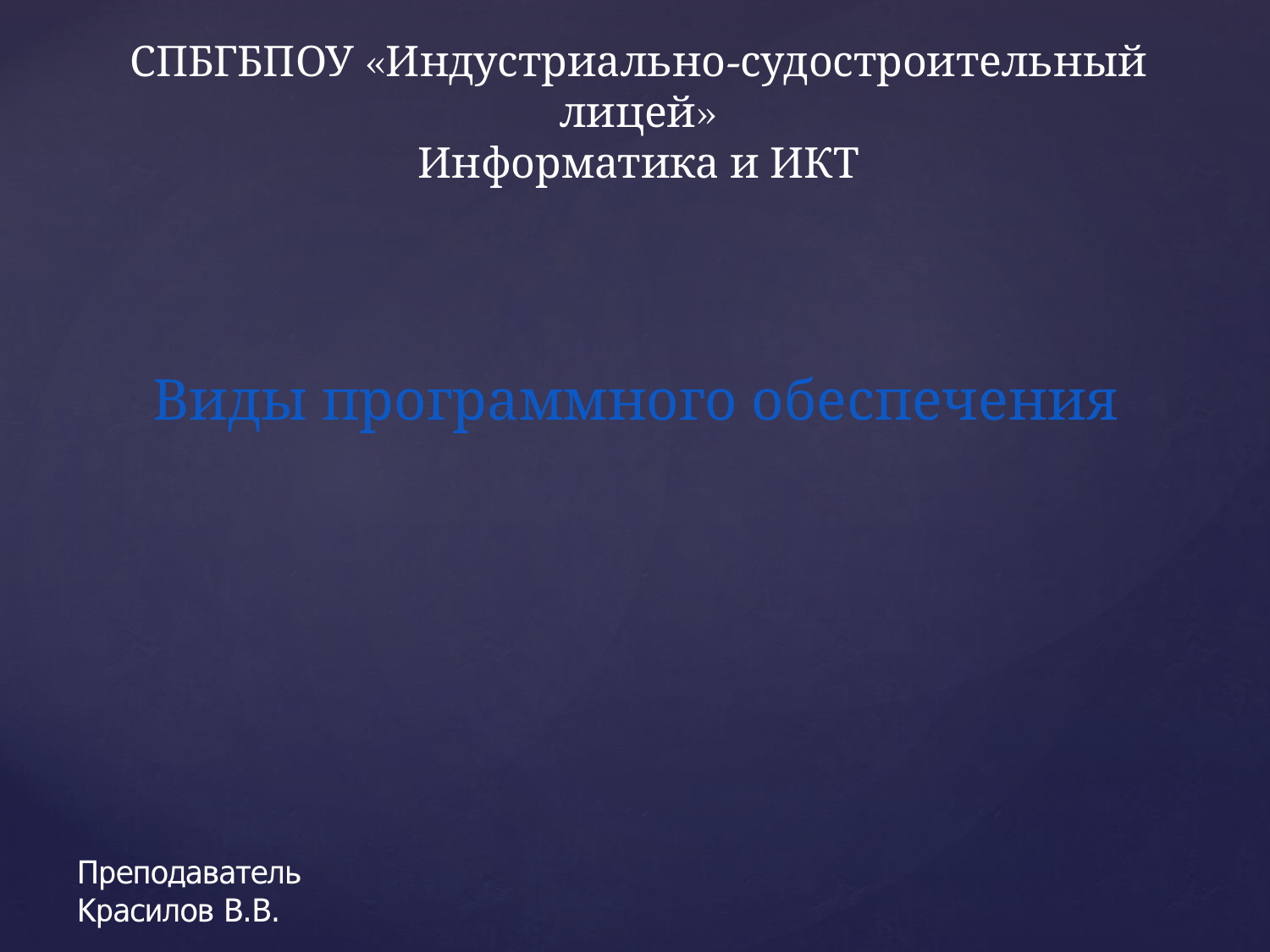

# СПБГБПОУ «Индустриально-судостроительный лицей» Информатика и ИКТ
Виды программного обеспечения

Преподаватель
Красилов В.В.